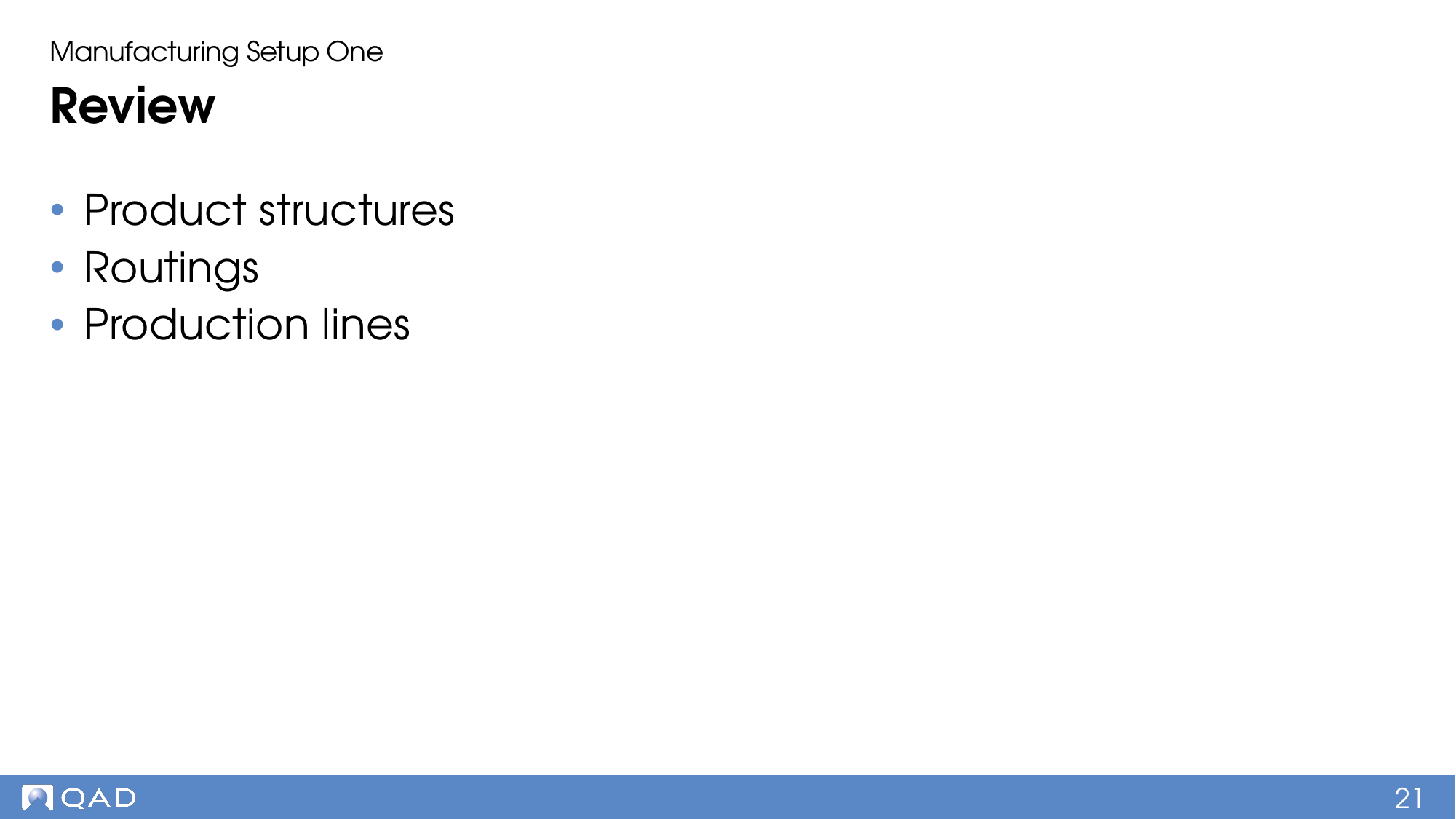

Manufacturing Setup One
# Review
Product structures
Routings
Production lines
21